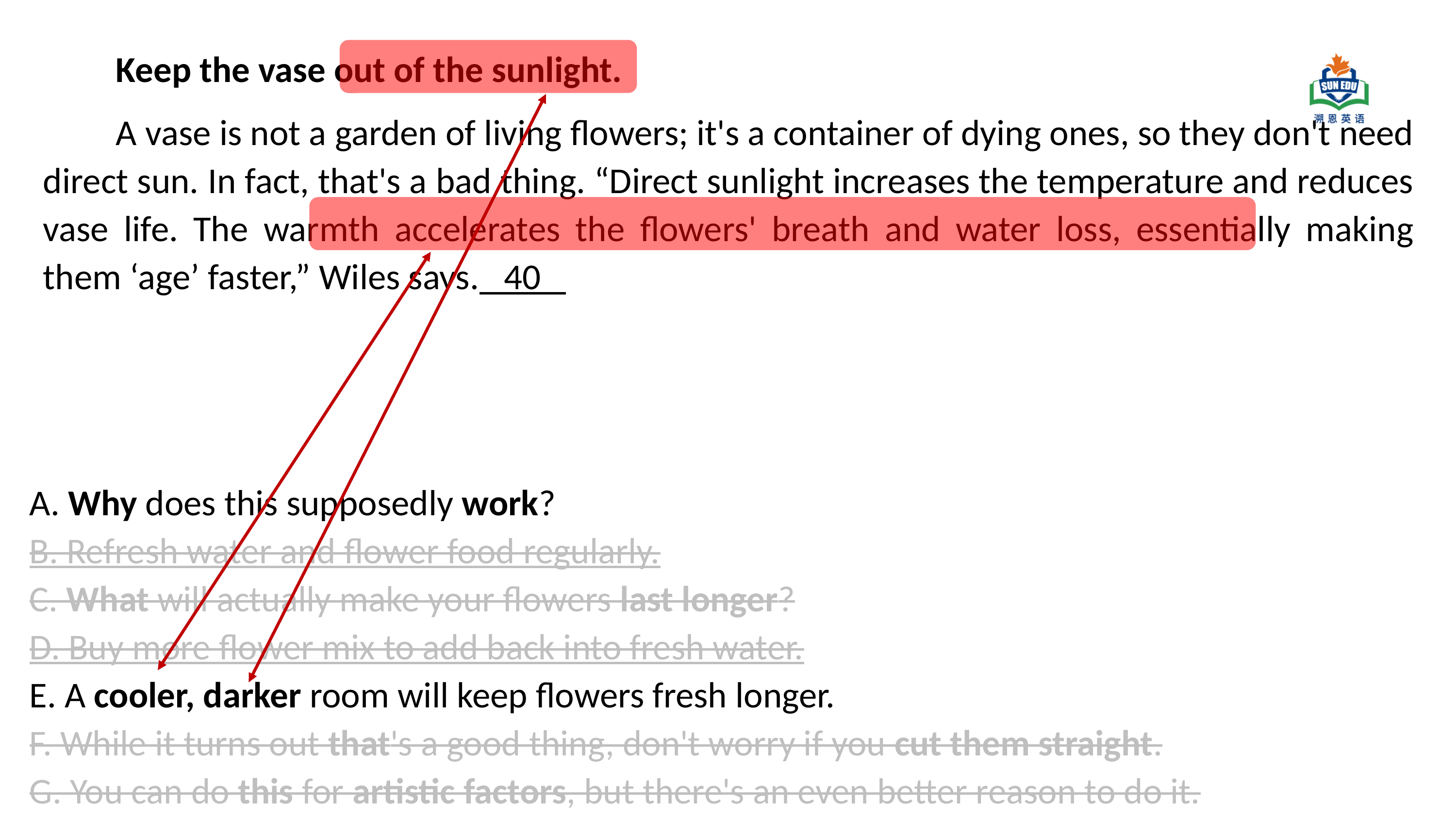

Keep the vase out of the sunlight.
	A vase is not a garden of living flowers; it's a container of dying ones, so they don't need direct sun. In fact, that's a bad thing. “Direct sunlight increases the temperature and reduces vase life. The warmth accelerates the flowers' breath and water loss, essentially making them ‘age’ faster,” Wiles says.   40

A. Why does this supposedly work?
B. Refresh water and flower food regularly.
C. What will actually make your flowers last longer?
D. Buy more flower mix to add back into fresh water.
E. A cooler, darker room will keep flowers fresh longer.
F. While it turns out that's a good thing, don't worry if you cut them straight.
G. You can do this for artistic factors, but there's an even better reason to do it.